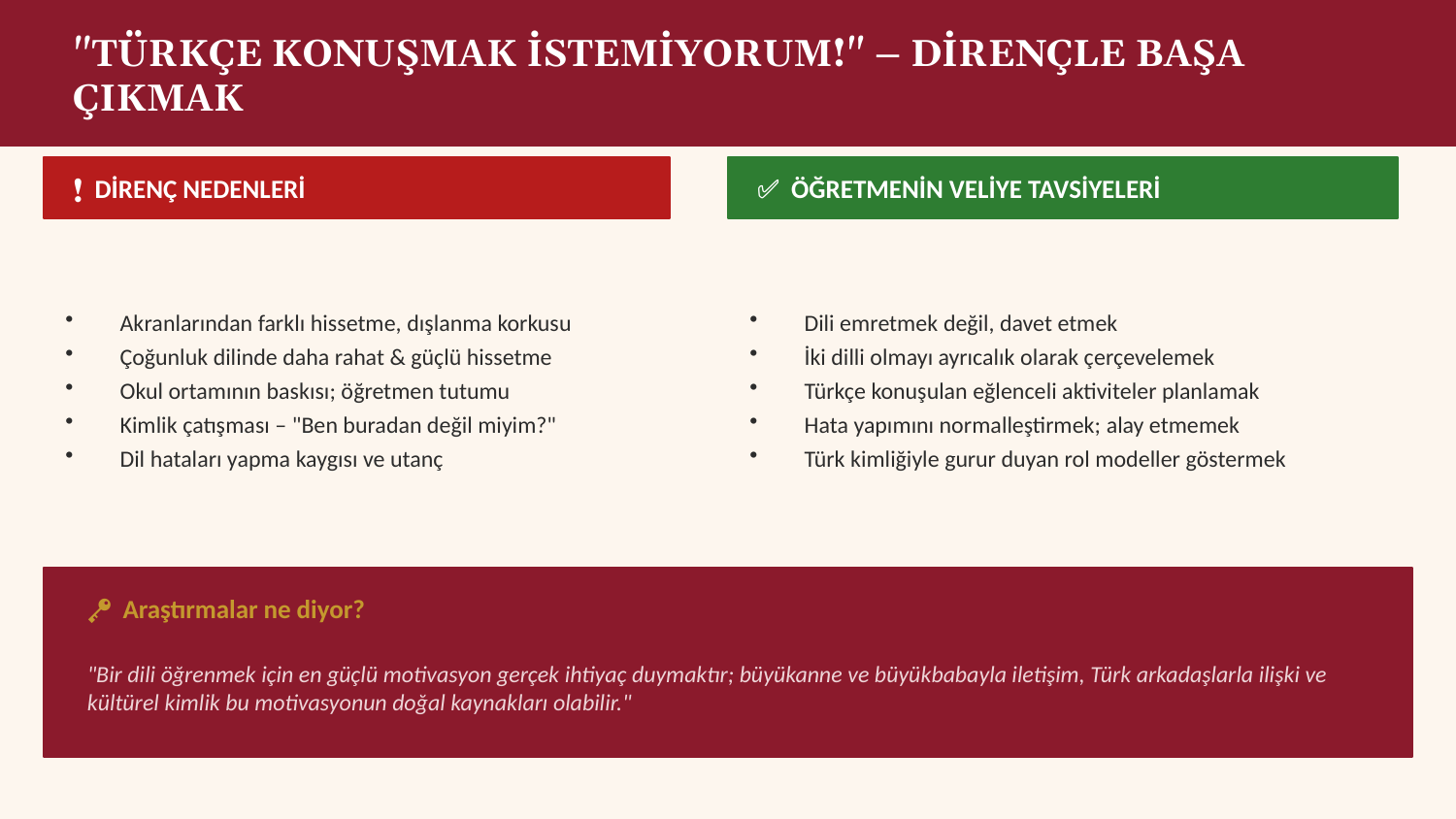

"TÜRKÇE KONUŞMAK İSTEMİYORUM!" – DİRENÇLE BAŞA ÇIKMAK

❗  DİRENÇ NEDENLERİ
✅  ÖĞRETMENİN VELİYE TAVSİYELERİ
Akranlarından farklı hissetme, dışlanma korkusu
Çoğunluk dilinde daha rahat & güçlü hissetme
Okul ortamının baskısı; öğretmen tutumu
Kimlik çatışması – "Ben buradan değil miyim?"
Dil hataları yapma kaygısı ve utanç
Dili emretmek değil, davet etmek
İki dilli olmayı ayrıcalık olarak çerçevelemek
Türkçe konuşulan eğlenceli aktiviteler planlamak
Hata yapımını normalleştirmek; alay etmemek
Türk kimliğiyle gurur duyan rol modeller göstermek

🔑  Araştırmalar ne diyor?
"Bir dili öğrenmek için en güçlü motivasyon gerçek ihtiyaç duymaktır; büyükanne ve büyükbabayla iletişim, Türk arkadaşlarla ilişki ve kültürel kimlik bu motivasyonun doğal kaynakları olabilir."